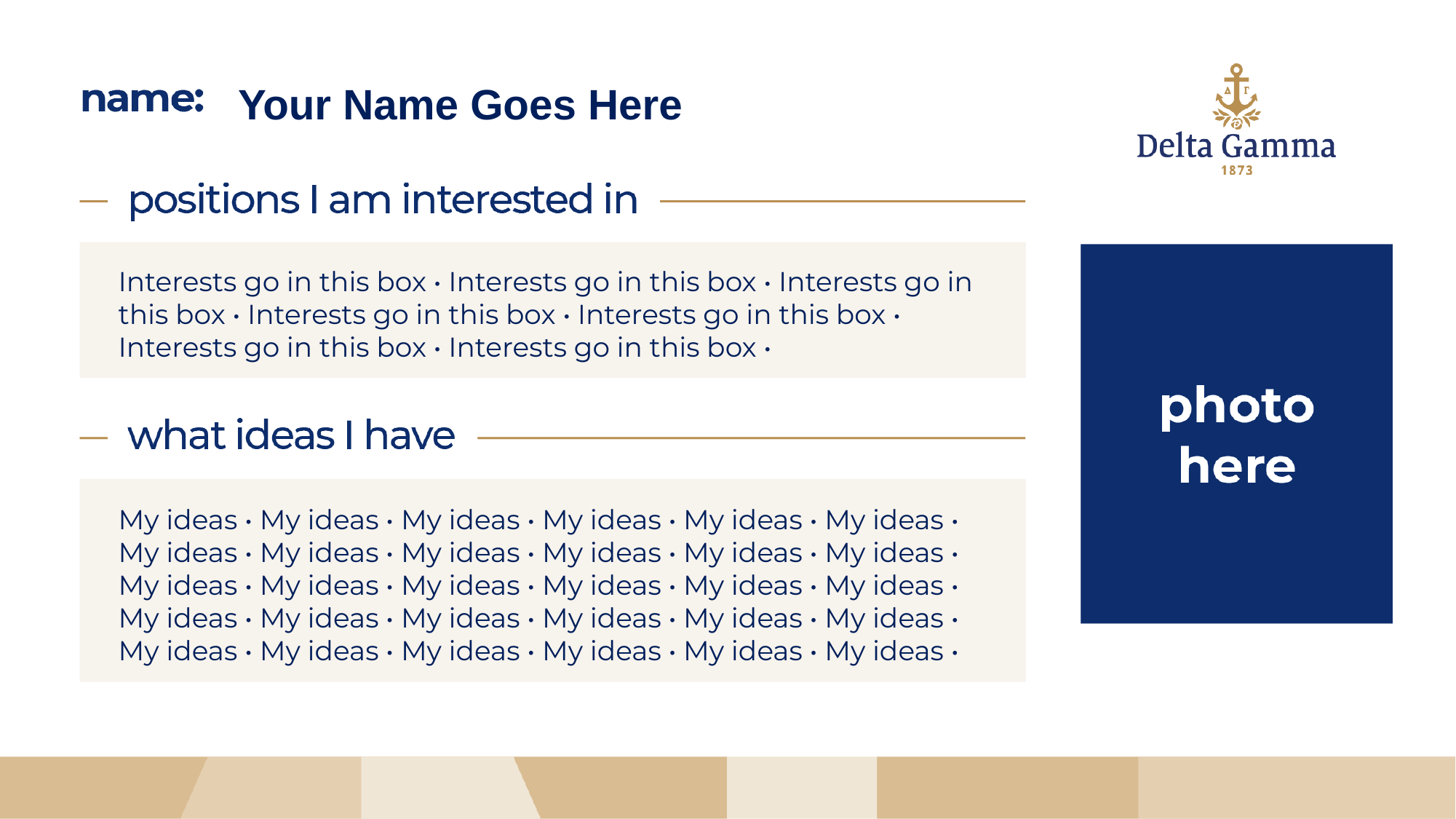

Your Name Goes Here
Interests go in this box • Interests go in this box • Interests go in this box • Interests go in this box • Interests go in this box • Interests go in this box • Interests go in this box •
My ideas • My ideas • My ideas • My ideas • My ideas • My ideas • My ideas • My ideas • My ideas • My ideas • My ideas • My ideas • My ideas • My ideas • My ideas • My ideas • My ideas • My ideas • My ideas • My ideas • My ideas • My ideas • My ideas • My ideas • My ideas • My ideas • My ideas • My ideas • My ideas • My ideas •